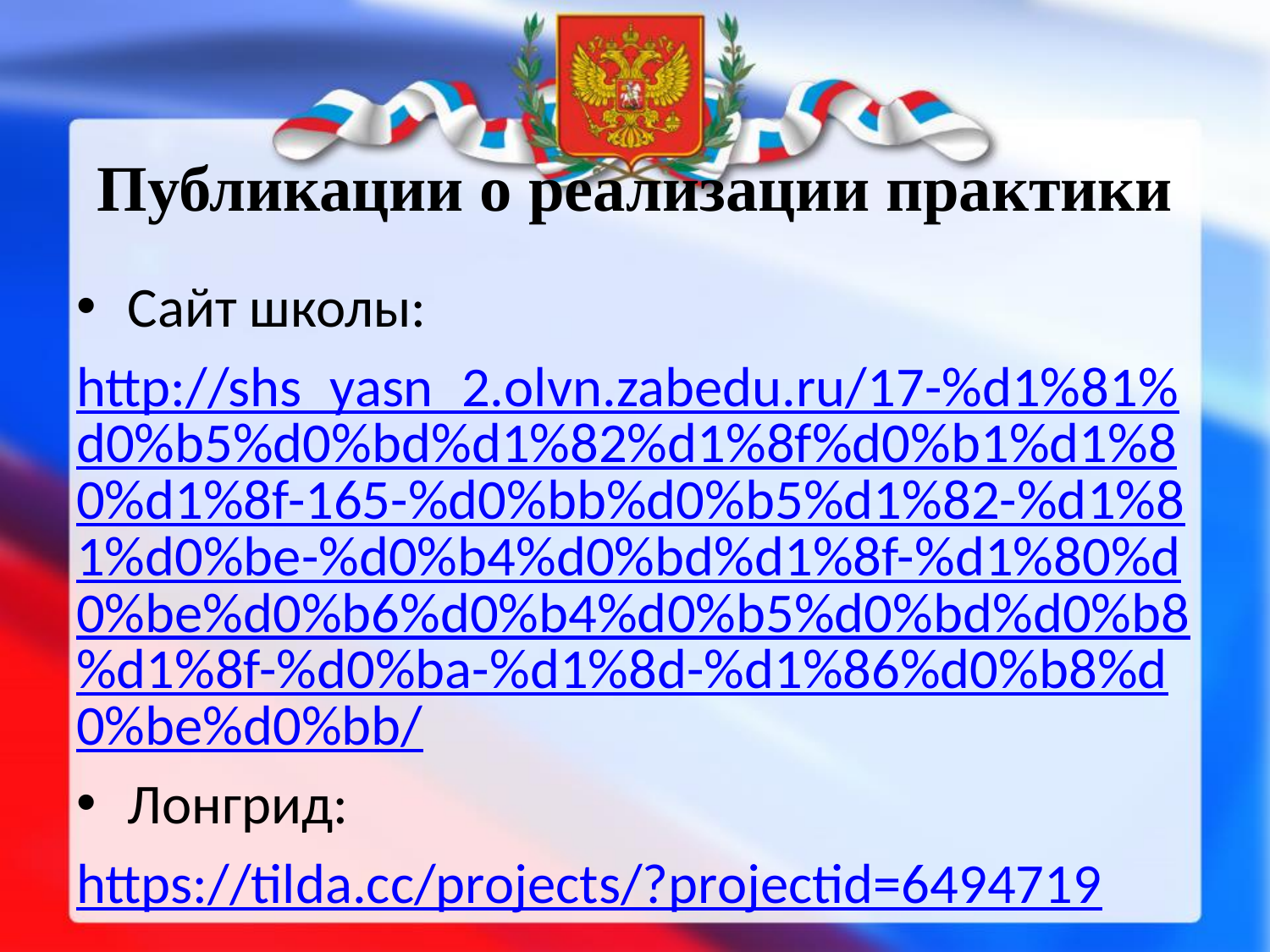

# Публикации о реализации практики
Сайт школы:
http://shs_yasn_2.olvn.zabedu.ru/17-%d1%81%d0%b5%d0%bd%d1%82%d1%8f%d0%b1%d1%80%d1%8f-165-%d0%bb%d0%b5%d1%82-%d1%81%d0%be-%d0%b4%d0%bd%d1%8f-%d1%80%d0%be%d0%b6%d0%b4%d0%b5%d0%bd%d0%b8%d1%8f-%d0%ba-%d1%8d-%d1%86%d0%b8%d0%be%d0%bb/
Лонгрид:
https://tilda.cc/projects/?projectid=6494719